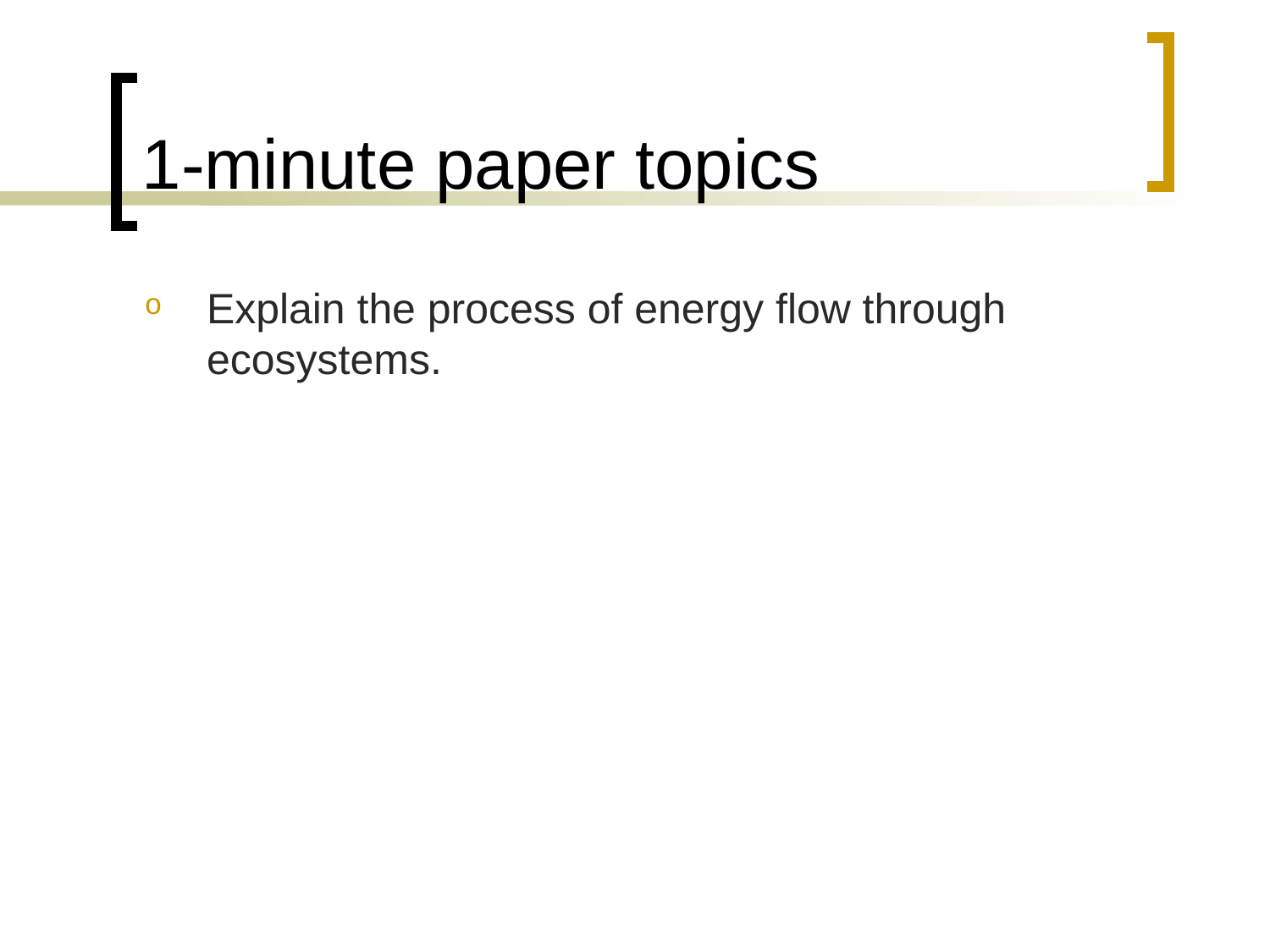

# 1-minute paper topics
Explain the process of energy flow through ecosystems.